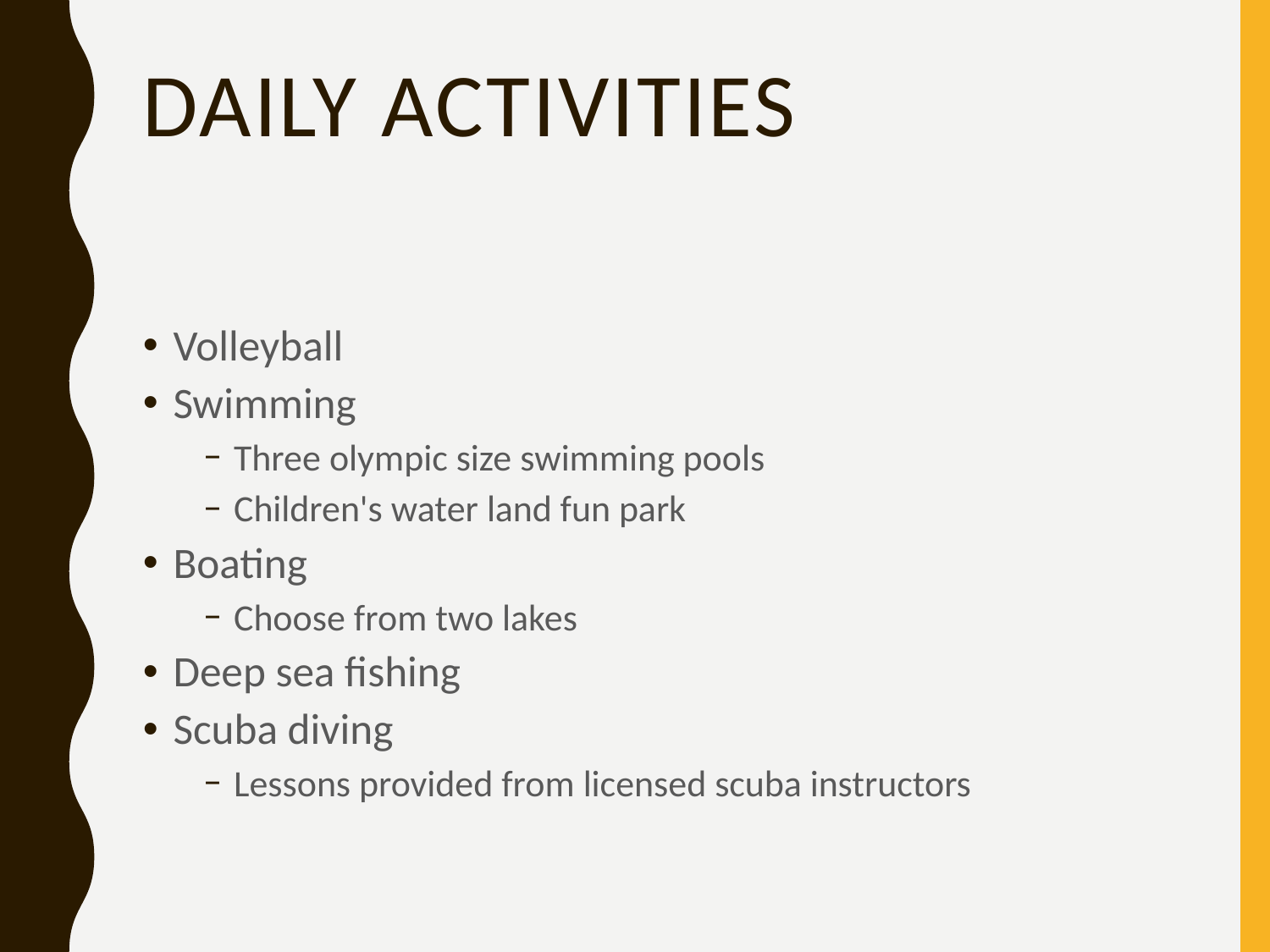

# Daily Activities
Volleyball
Swimming
Three olympic size swimming pools
Children's water land fun park
Boating
Choose from two lakes
Deep sea fishing
Scuba diving
Lessons provided from licensed scuba instructors